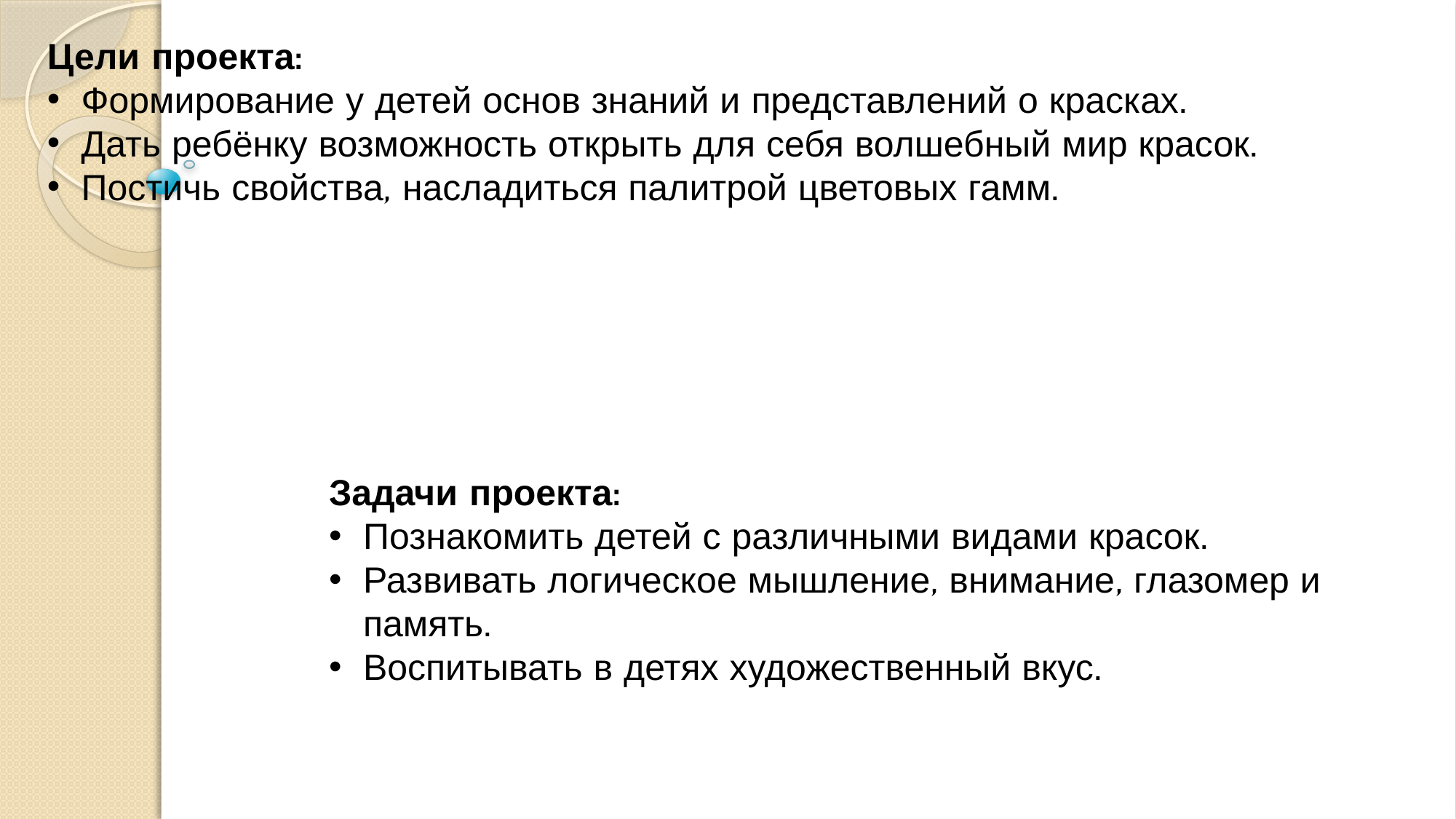

Цели проекта:
Формирование у детей основ знаний и представлений о красках.
Дать ребёнку возможность открыть для себя волшебный мир красок.
Постичь свойства, насладиться палитрой цветовых гамм.

Задачи проекта:
Познакомить детей с различными видами красок.
Развивать логическое мышление, внимание, глазомер и память.
Воспитывать в детях художественный вкус.